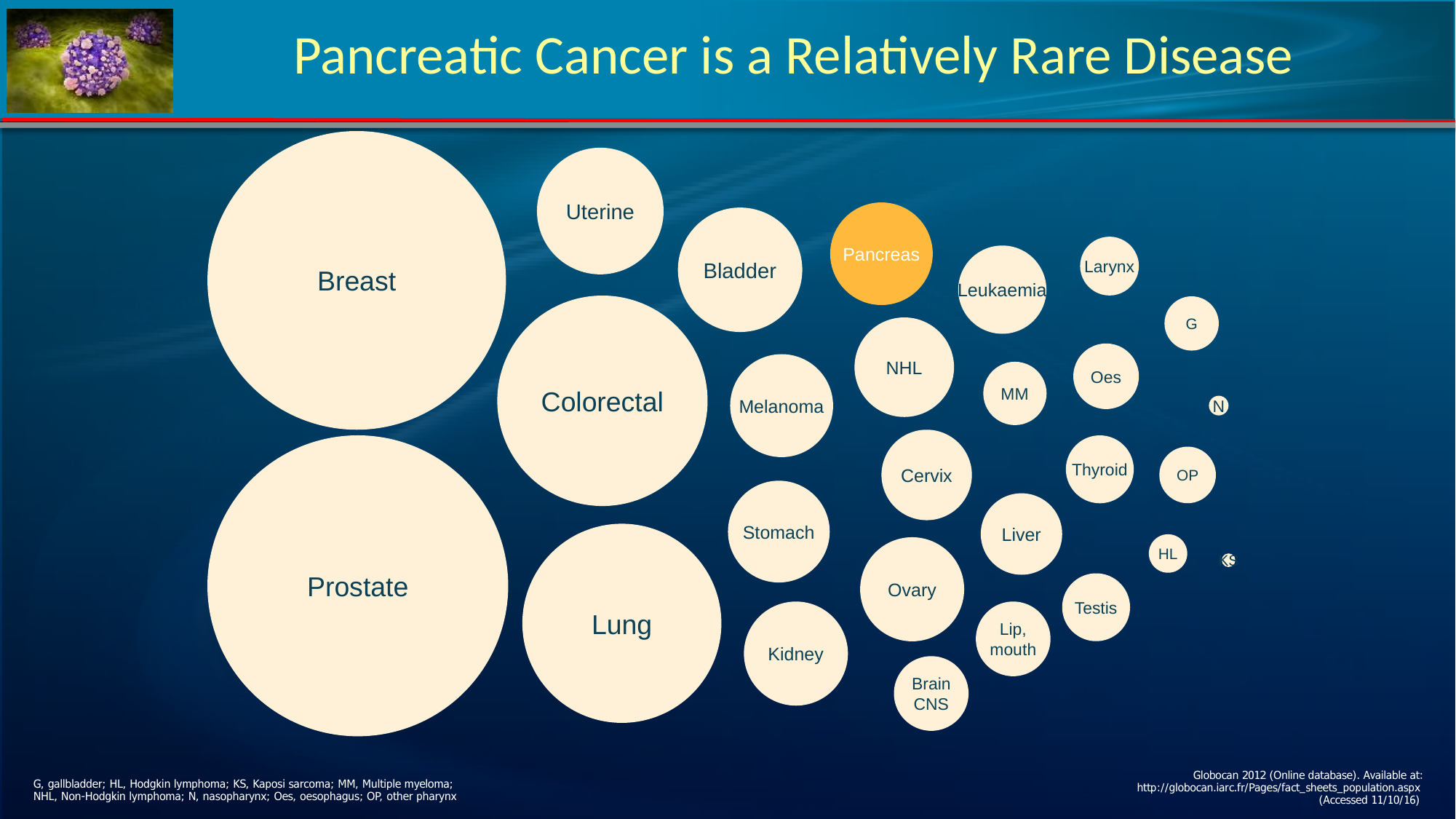

# Pancreatic Cancer is a Relatively Rare Disease
Breast
Uterine
Pancreas
Bladder
Larynx
Leukaemia
Colorectal
G
NHL
Oes
Melanoma
MM
N
Cervix
Thyroid
Prostate
OP
Stomach
Liver
Lung
HL
Ovary
KS
Testis
Kidney
Lip,
mouth
Brain
CNS
G, gallbladder; HL, Hodgkin lymphoma; KS, Kaposi sarcoma; MM, Multiple myeloma; NHL, Non-Hodgkin lymphoma; N, nasopharynx; Oes, oesophagus; OP, other pharynx
Globocan 2012 (Online database). Available at: http://globocan.iarc.fr/Pages/fact_sheets_population.aspx
(Accessed 11/10/16)